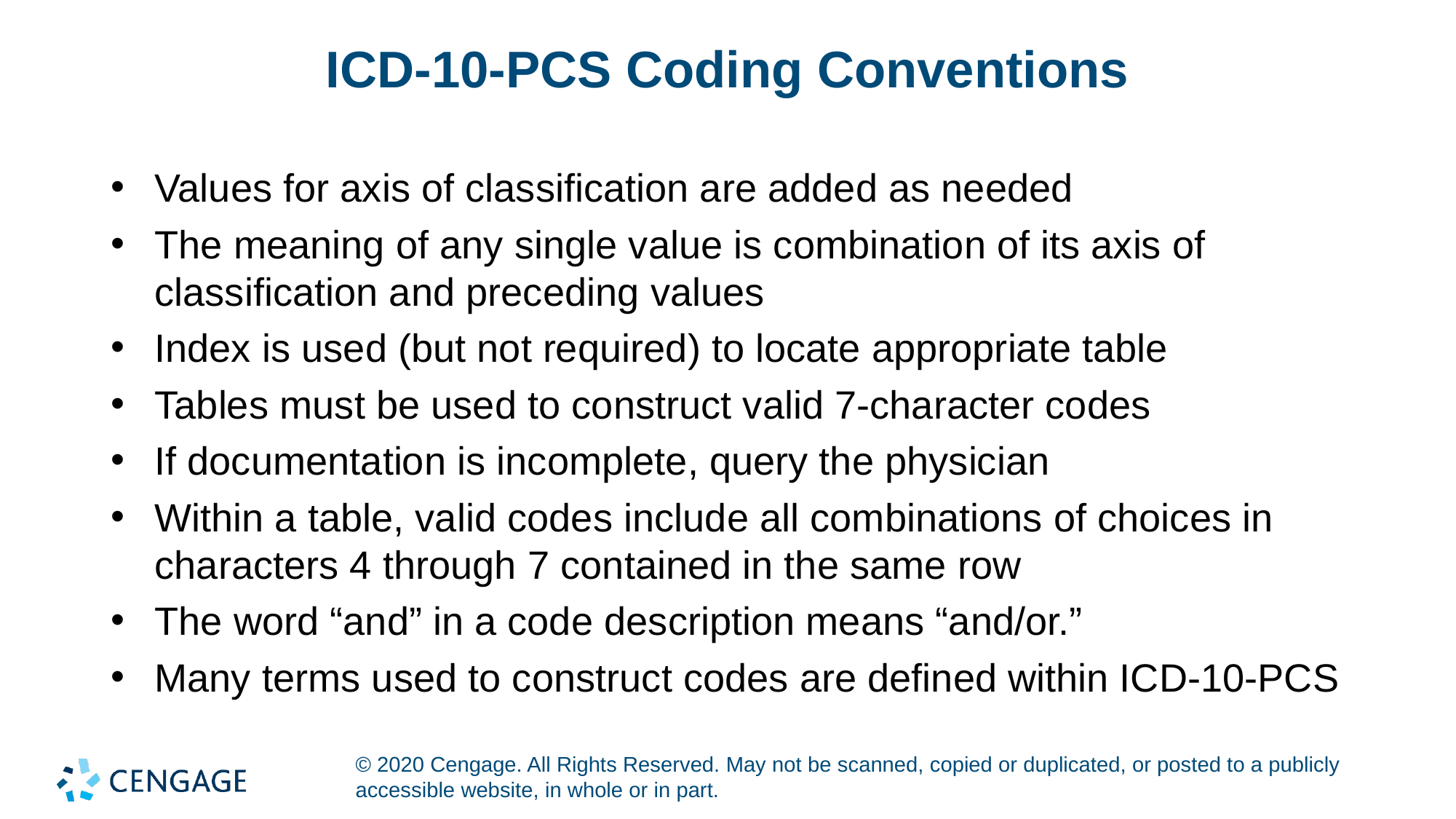

# ICD-10-PCS Coding Conventions
Values for axis of classification are added as needed
The meaning of any single value is combination of its axis of classification and preceding values
Index is used (but not required) to locate appropriate table
Tables must be used to construct valid 7-character codes
If documentation is incomplete, query the physician
Within a table, valid codes include all combinations of choices in characters 4 through 7 contained in the same row
The word “and” in a code description means “and/or.”
Many terms used to construct codes are defined within ICD-10-PCS